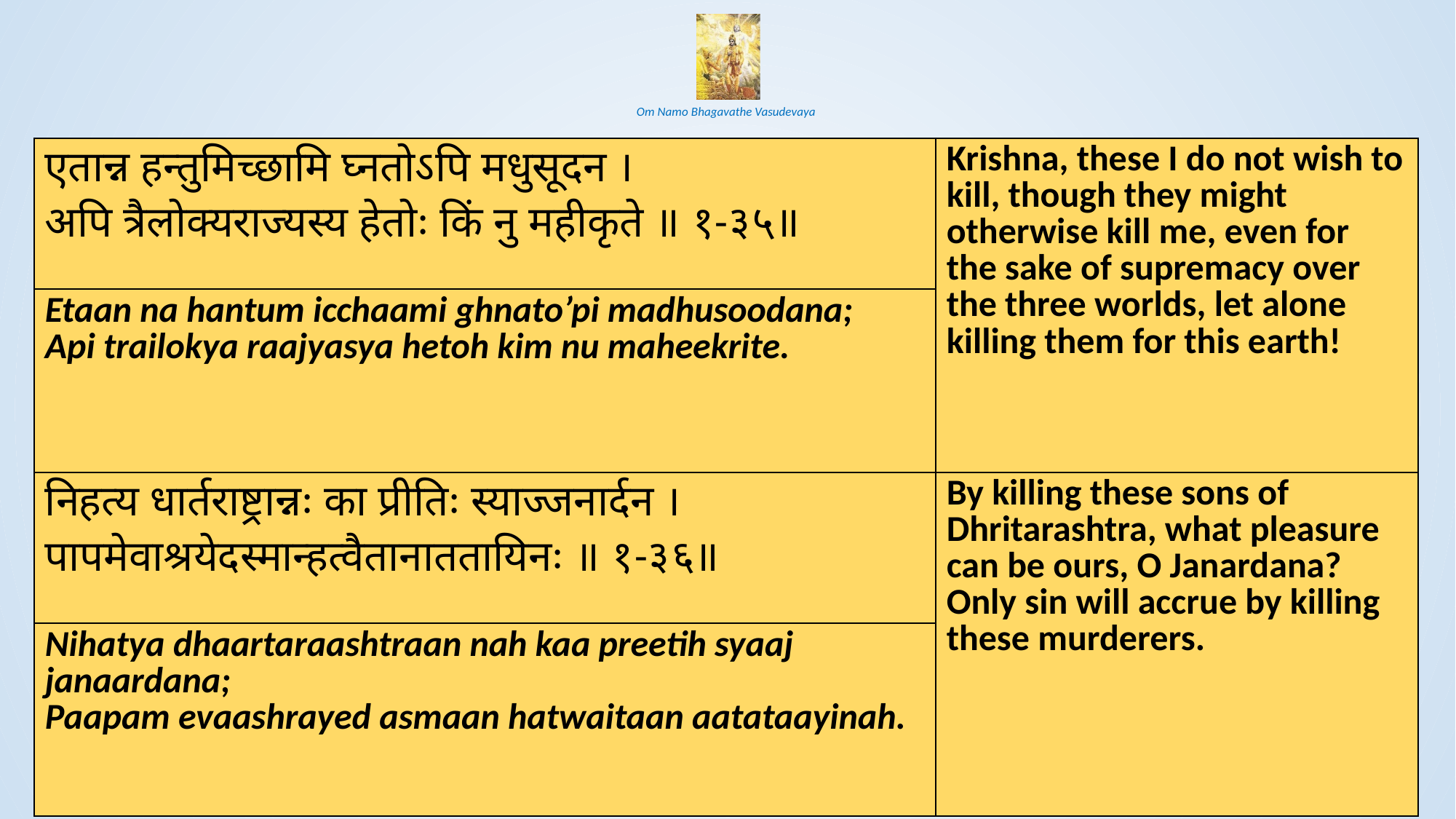

# Om Namo Bhagavathe Vasudevaya
| एतान्न हन्तुमिच्छामि घ्नतोऽपि मधुसूदन । अपि त्रैलोक्यराज्यस्य हेतोः किं नु महीकृते ॥ १-३५॥ | Krishna, these I do not wish to kill, though they might otherwise kill me, even for the sake of supremacy over the three worlds, let alone killing them for this earth! |
| --- | --- |
| Etaan na hantum icchaami ghnato’pi madhusoodana; Api trailokya raajyasya hetoh kim nu maheekrite. |  |
| निहत्य धार्तराष्ट्रान्नः का प्रीतिः स्याज्जनार्दन । पापमेवाश्रयेदस्मान्हत्वैतानाततायिनः ॥ १-३६॥ | By killing these sons of Dhritarashtra, what pleasure can be ours, O Janardana? Only sin will accrue by killing these murderers. |
| --- | --- |
| Nihatya dhaartaraashtraan nah kaa preetih syaaj janaardana; Paapam evaashrayed asmaan hatwaitaan aatataayinah. |  |